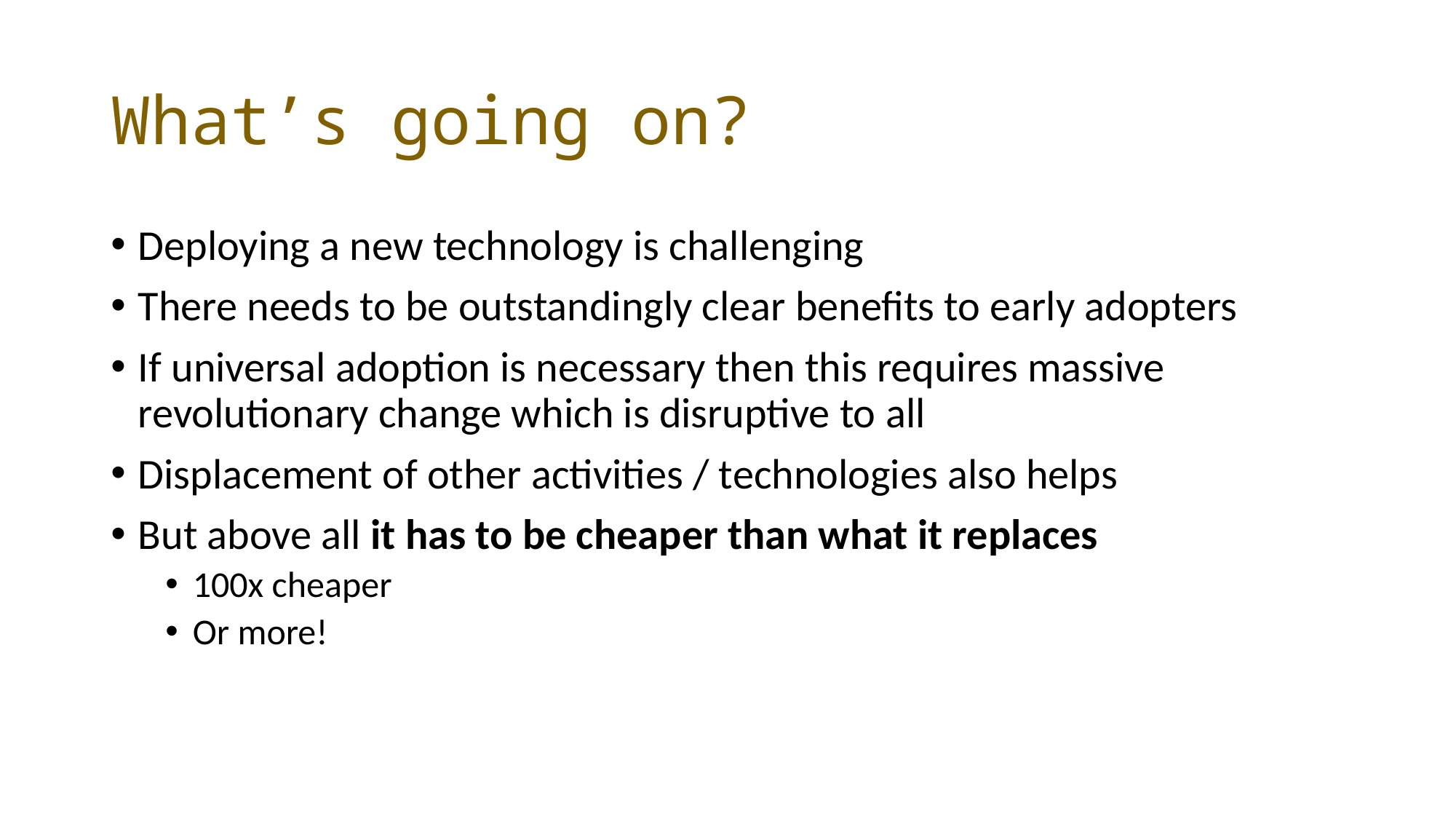

# What’s going on?
Deploying a new technology is challenging
There needs to be outstandingly clear benefits to early adopters
If universal adoption is necessary then this requires massive revolutionary change which is disruptive to all
Displacement of other activities / technologies also helps
But above all it has to be cheaper than what it replaces
100x cheaper
Or more!